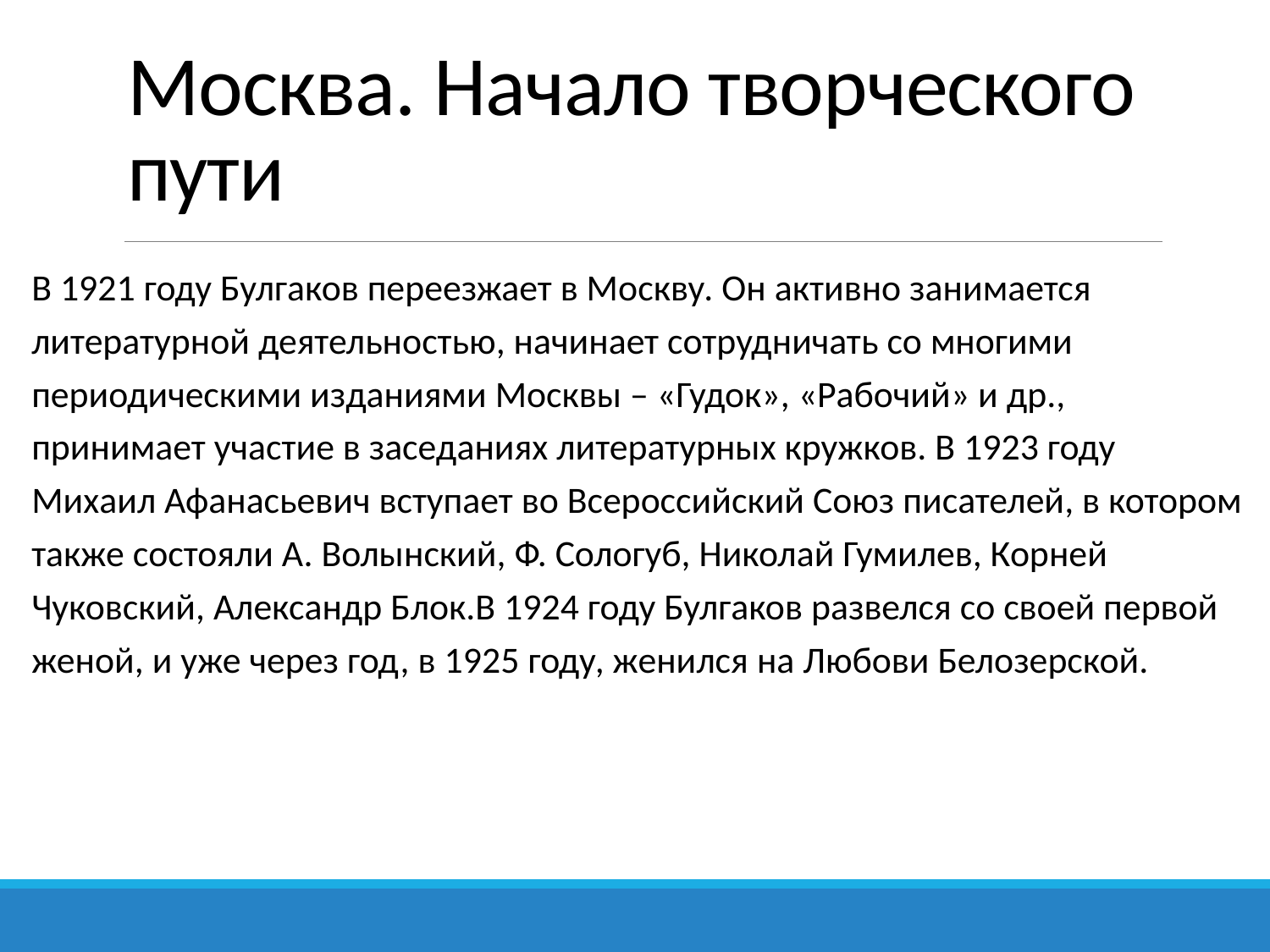

# Москва. Начало творческого пути

В 1921 году Булгаков переезжает в Москву. Он активно занимается литературной деятельностью, начинает сотрудничать со многими периодическими изданиями Москвы – «Гудок», «Рабочий» и др., принимает участие в заседаниях литературных кружков. В 1923 году Михаил Афанасьевич вступает во Всероссийский Союз писателей, в котором также состояли А. Волынский, Ф. Сологуб, Николай Гумилев, Корней Чуковский, Александр Блок.В 1924 году Булгаков развелся со своей первой женой, и уже через год, в 1925 году, женился на Любови Белозерской.